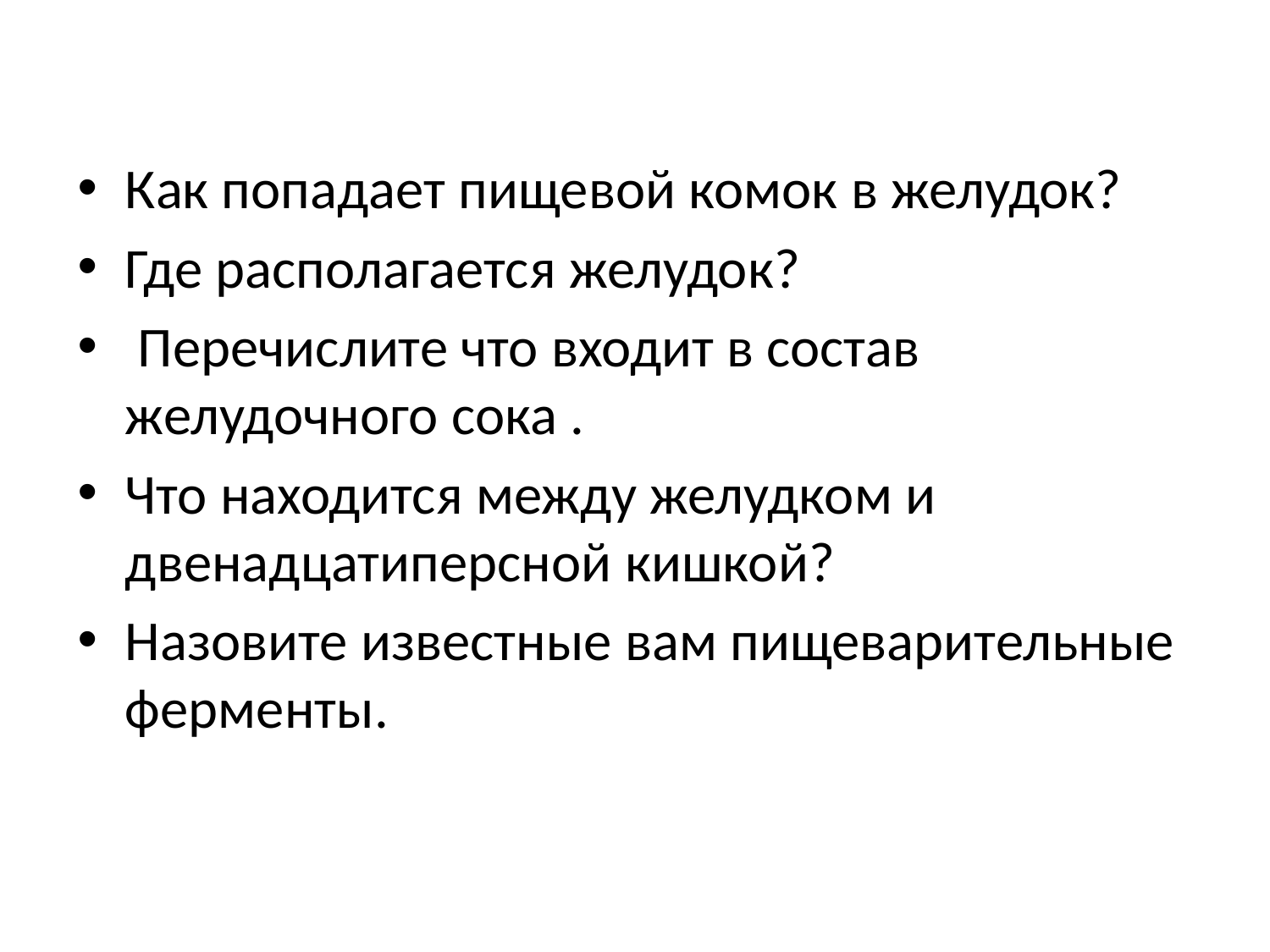

Как попадает пищевой комок в желудок?
Где располагается желудок?
 Перечислите что входит в состав желудочного сока .
Что находится между желудком и двенадцатиперсной кишкой?
Назовите известные вам пищеварительные ферменты.